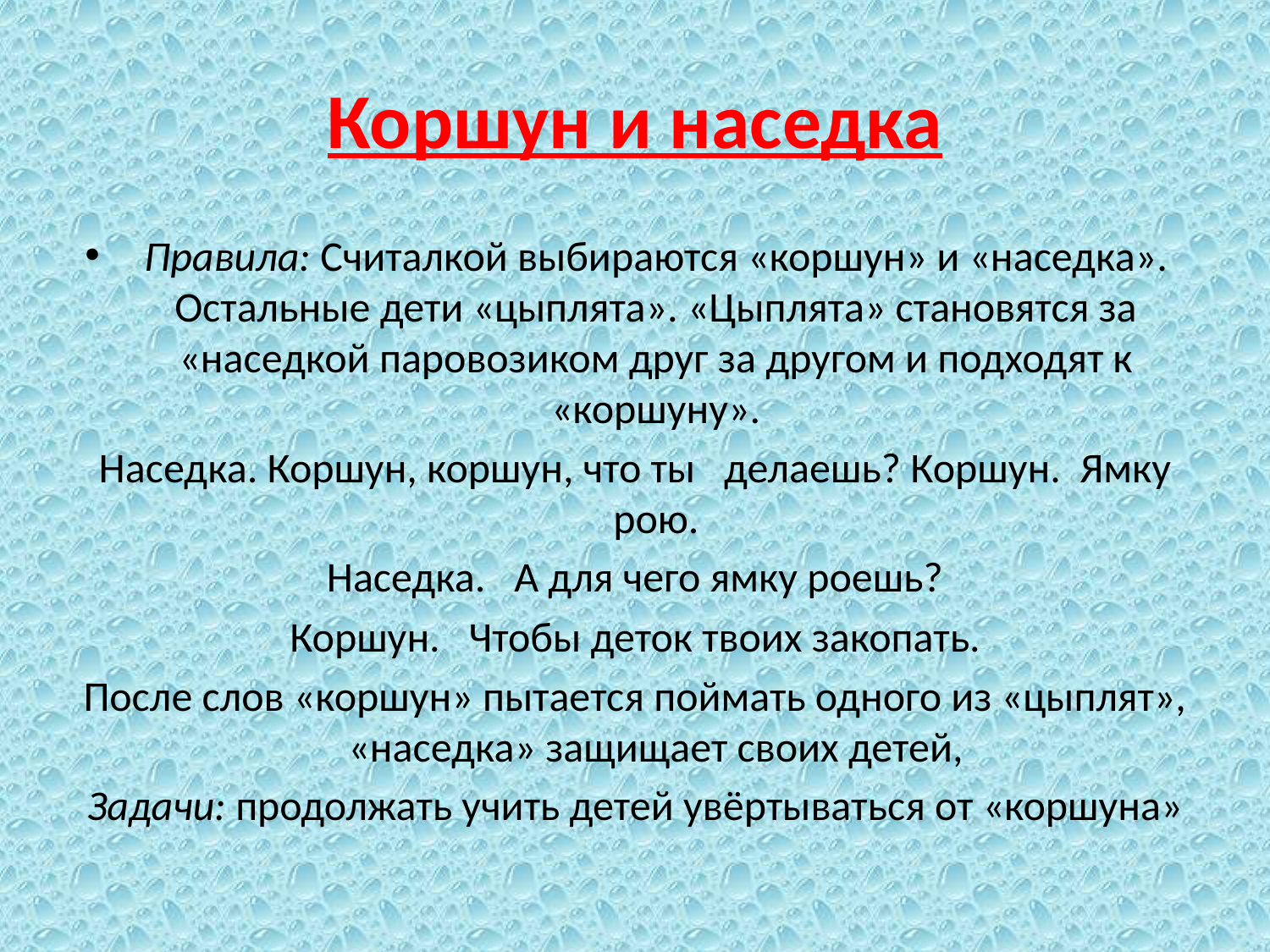

# Коршун и наседка
Правила: Считалкой выбираются «коршун» и «наседка». Остальные дети «цыплята». «Цыплята» становятся за «наседкой паровозиком друг за другом и подходят к «коршуну».
Наседка. Коршун, коршун, что ты   делаешь? Коршун.  Ямку рою.
Наседка.   А для чего ямку роешь?
Коршун.   Чтобы деток твоих закопать.
После слов «коршун» пытается поймать одного из «цыплят», «наседка» защищает своих детей,
Задачи: продолжать учить детей увёртываться от «коршуна»